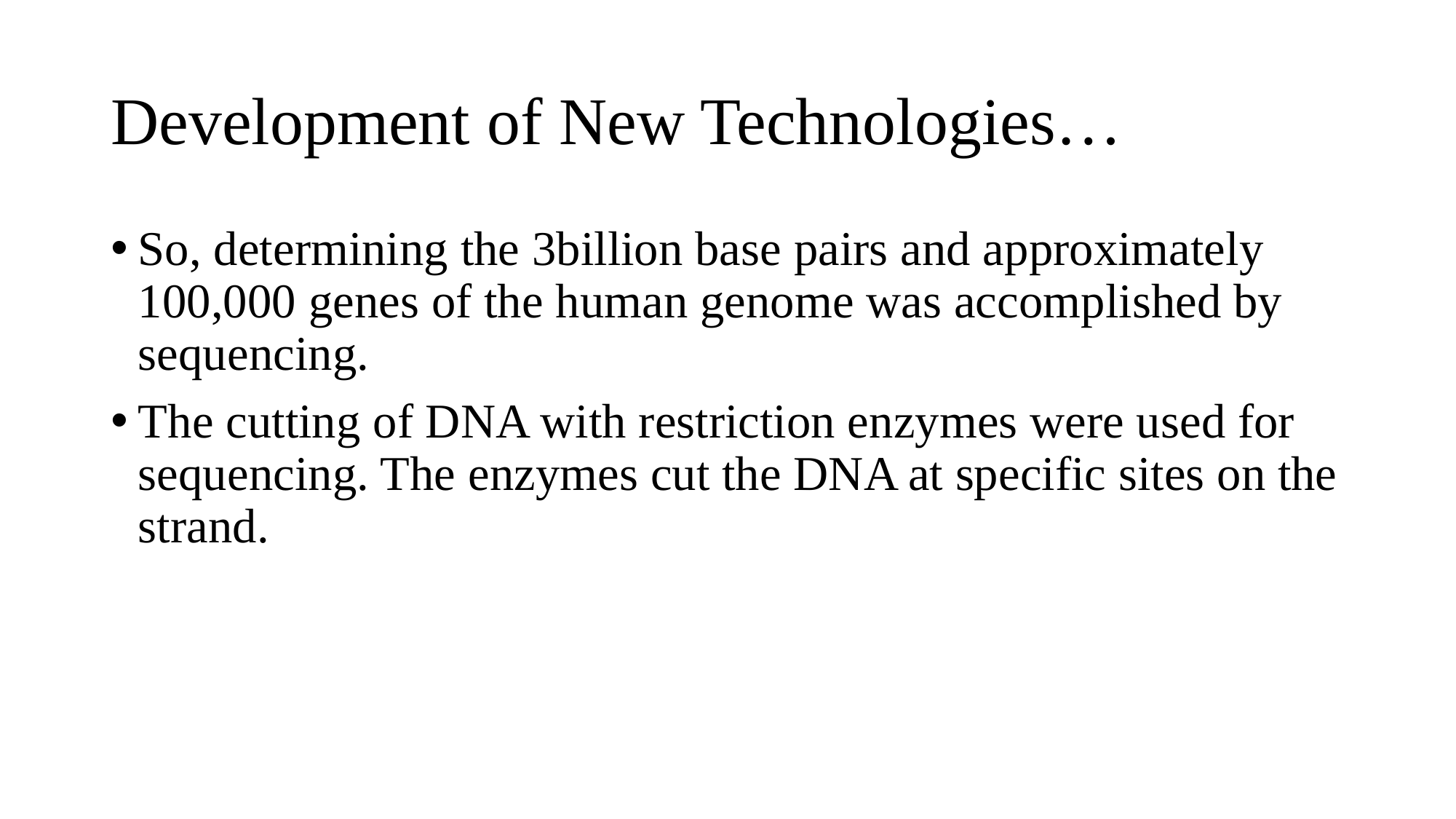

# Development of New Technologies…
So, determining the 3billion base pairs and approximately 100,000 genes of the human genome was accomplished by sequencing.
The cutting of DNA with restriction enzymes were used for sequencing. The enzymes cut the DNA at specific sites on the strand.